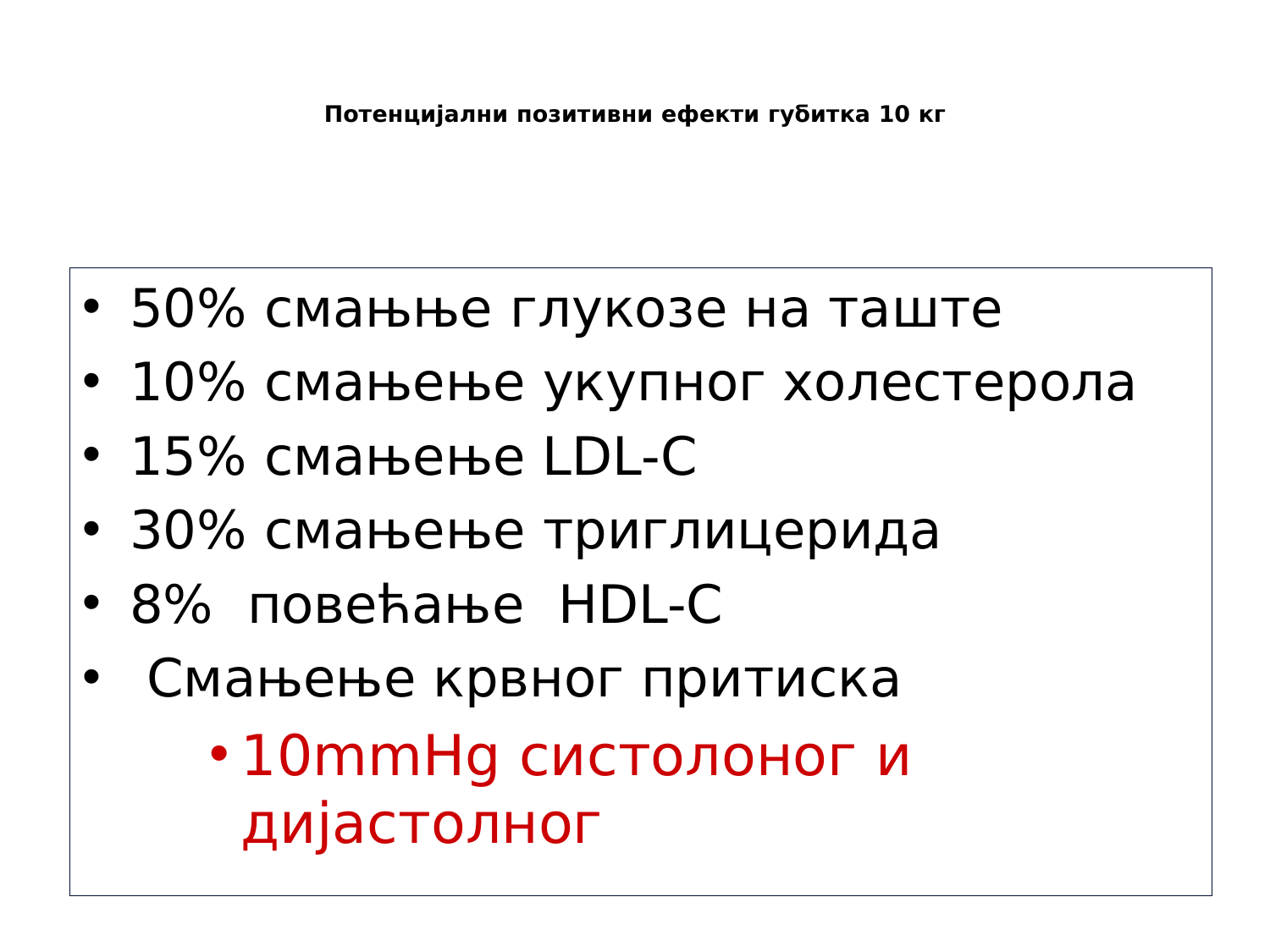

# Потенцијални позитивни ефекти губитка 10 кг
50% смањње глукозе на таште
10% смањење укупног холестерола
15% смањење LDL-C
30% смањење триглицерида
8%  повећање  HDL-C
 Смањење крвног притиска
10mmHg систолоног и дијастолног